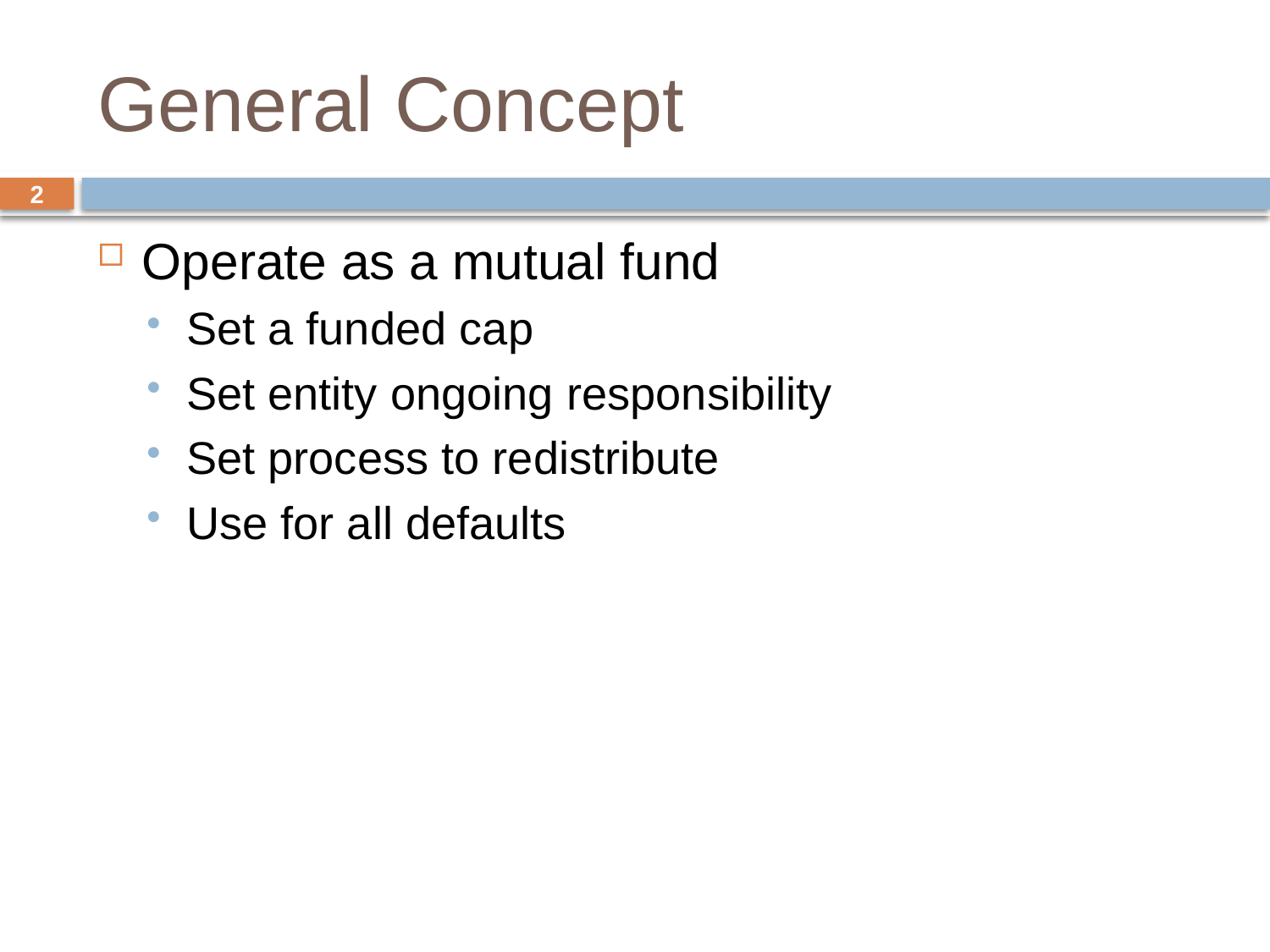

# General Concept
2
Operate as a mutual fund
Set a funded cap
Set entity ongoing responsibility
Set process to redistribute
Use for all defaults